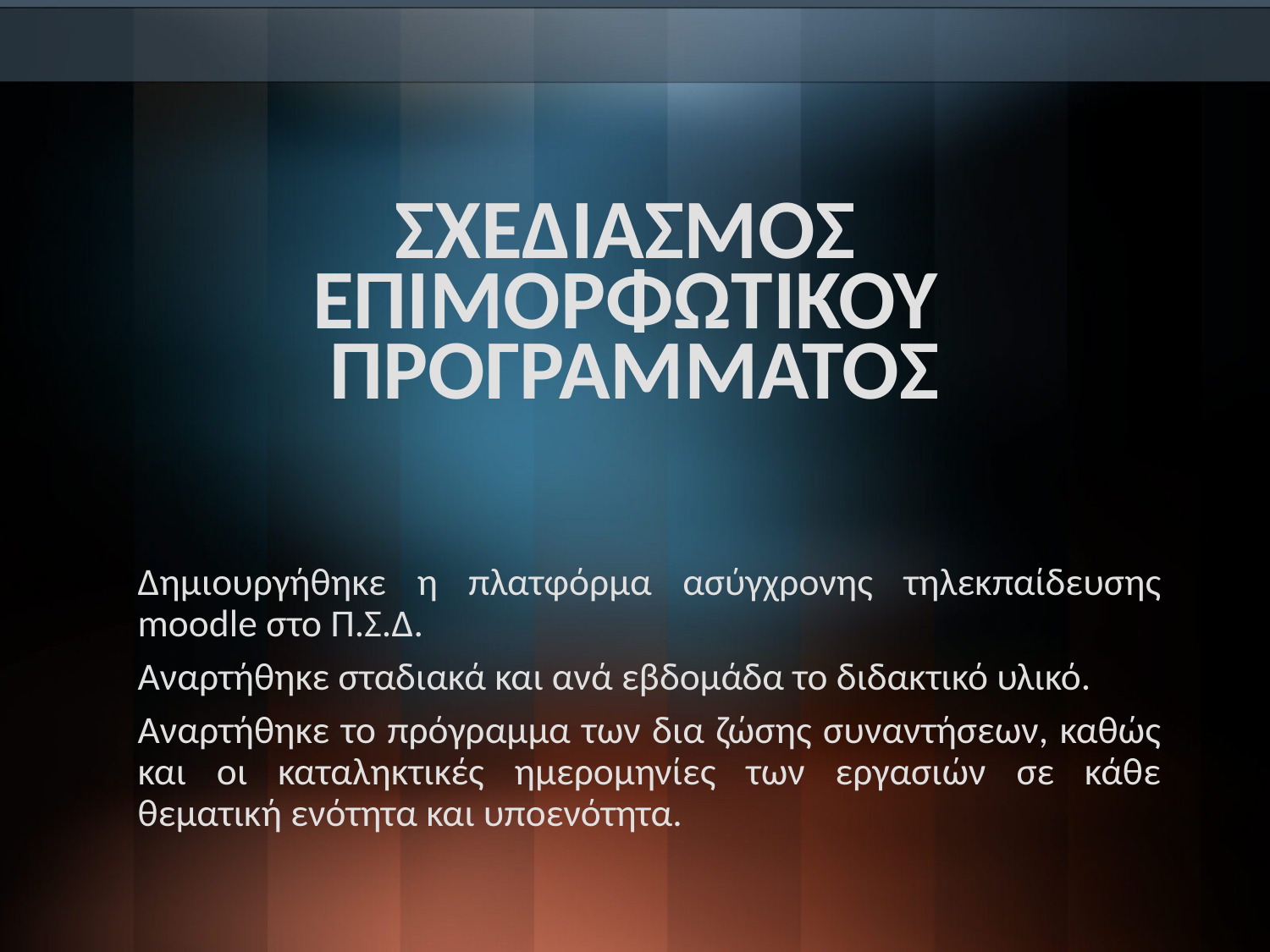

# ΣΧΕΔΙΑΣΜΟΣ ΕΠΙΜΟΡΦΩΤΙΚΟΥ ΠΡΟΓΡΑΜΜΑΤΟΣ
Δημιουργήθηκε η πλατφόρμα ασύγχρονης τηλεκπαίδευσης moodle στο Π.Σ.Δ.
Αναρτήθηκε σταδιακά και ανά εβδομάδα το διδακτικό υλικό.
Αναρτήθηκε το πρόγραμμα των δια ζώσης συναντήσεων, καθώς και οι καταληκτικές ημερομηνίες των εργασιών σε κάθε θεματική ενότητα και υποενότητα.